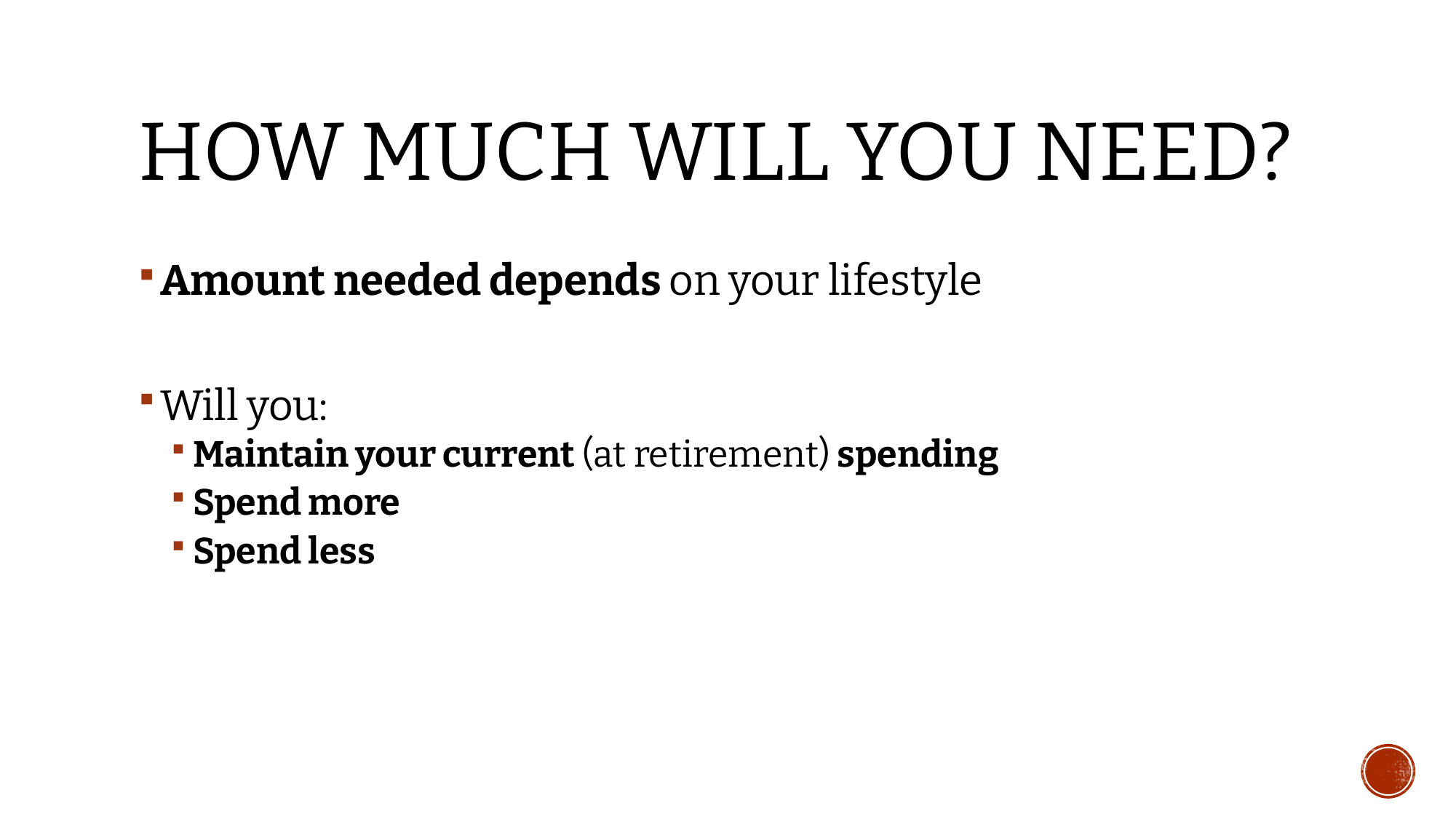

# How much will you need?
Amount needed depends on your lifestyle

Will you:
Maintain your current (at retirement) spending
Spend more
Spend less